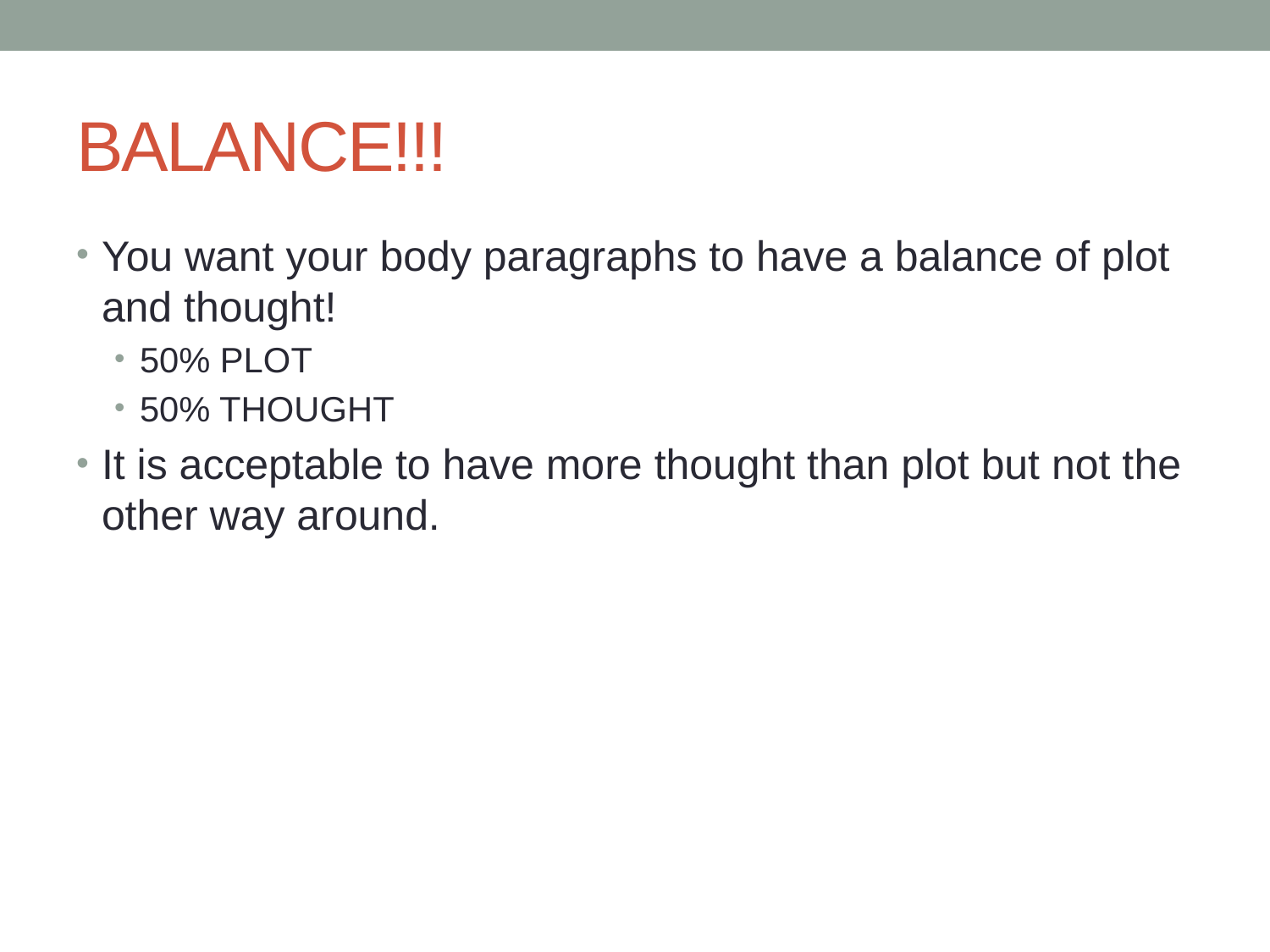

# BALANCE!!!
You want your body paragraphs to have a balance of plot and thought!
50% PLOT
50% THOUGHT
It is acceptable to have more thought than plot but not the other way around.